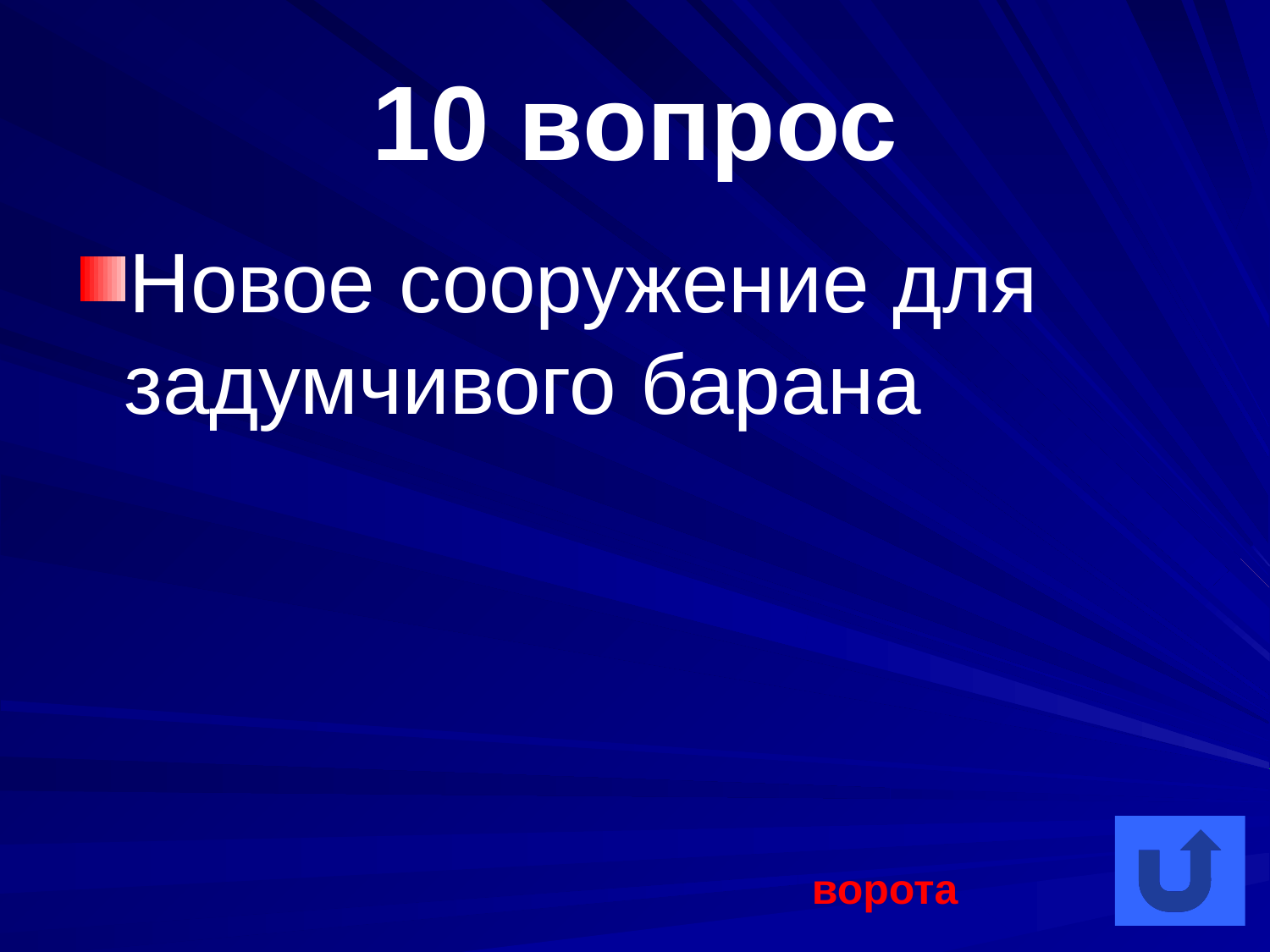

# 10 вопрос
Новое сооружение для задумчивого барана

ворота